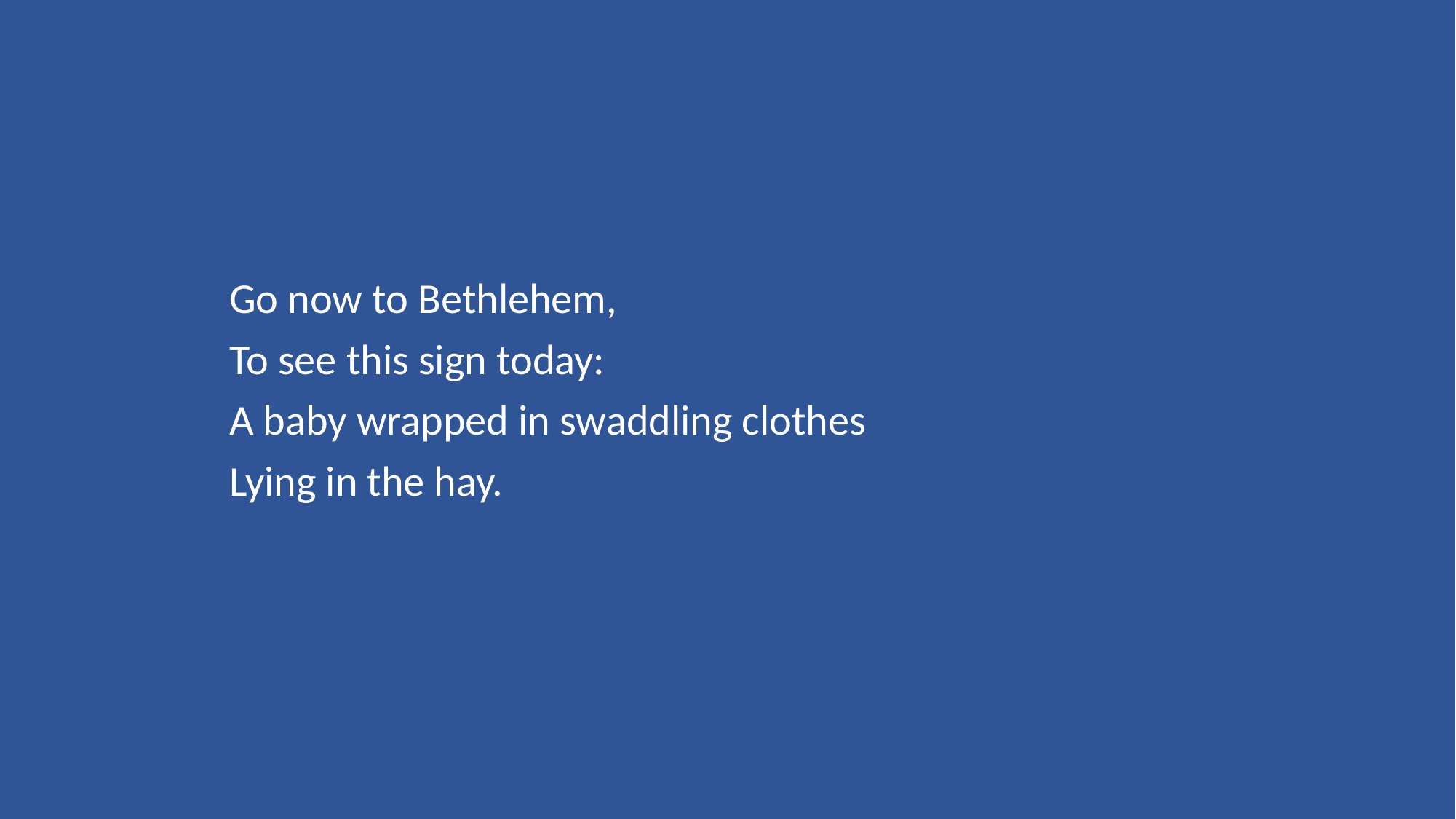

Go now to Bethlehem,
To see this sign today:
A baby wrapped in swaddling clothes
Lying in the hay.